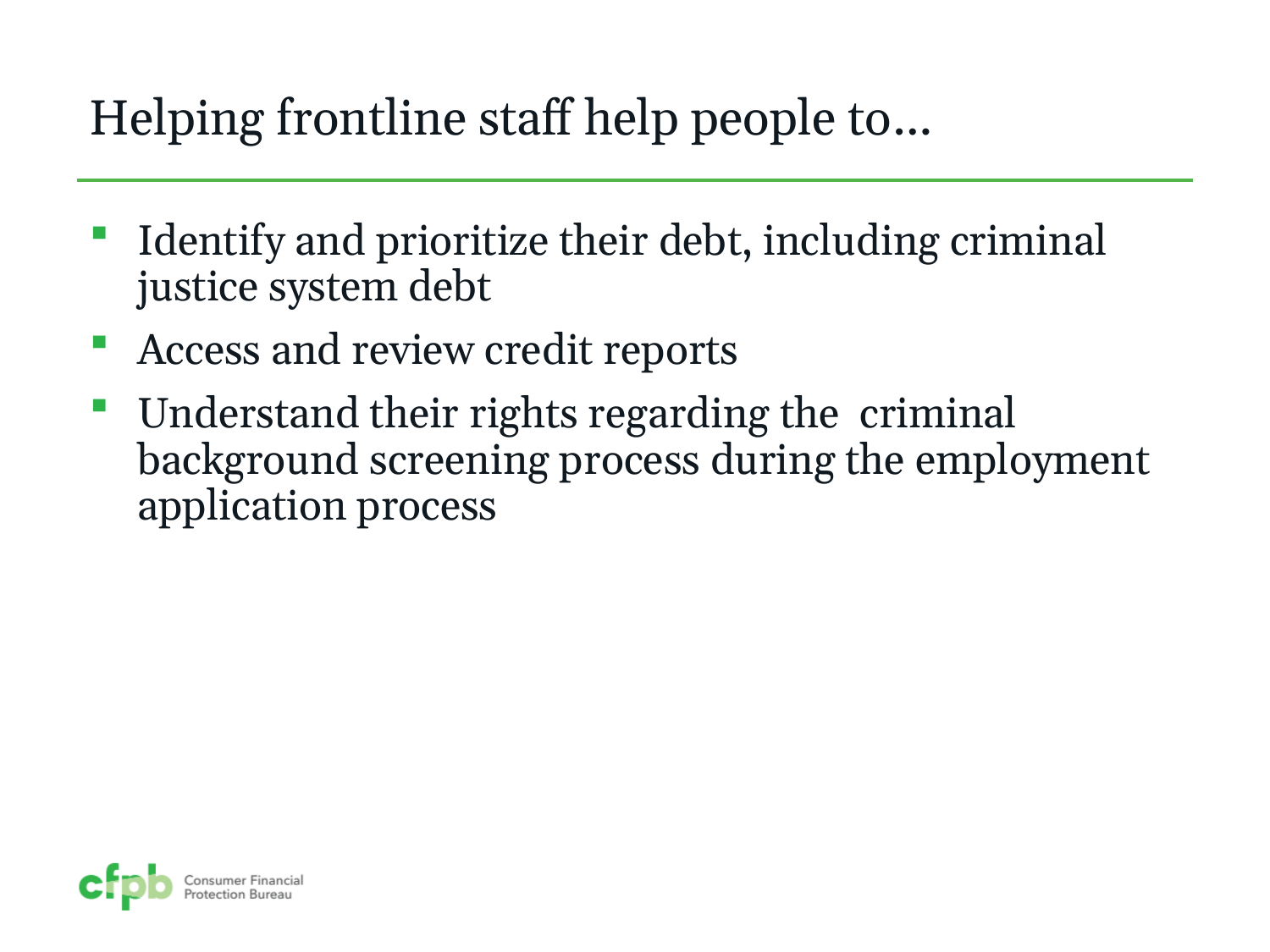

# Helping frontline staff help people to…
Identify and prioritize their debt, including criminal justice system debt
Access and review credit reports
Understand their rights regarding the  criminal background screening process during the employment application process